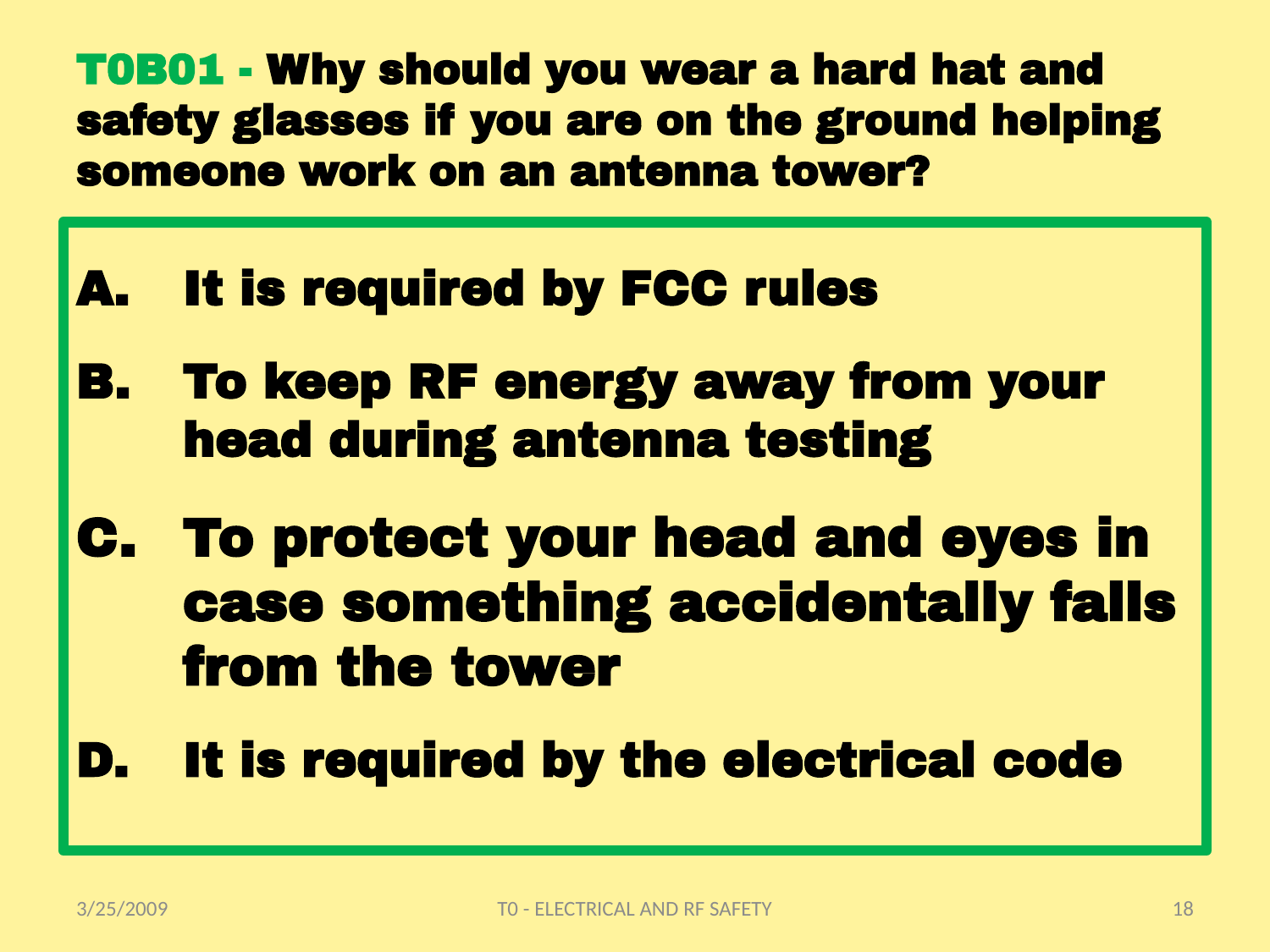

# T0B01 - Why should you wear a hard hat and safety glasses if you are on the ground helping someone work on an antenna tower?

It is required by FCC rules

To keep RF energy away from your head during antenna testing

To protect your head and eyes in case something accidentally falls from the tower

It is required by the electrical code

3/25/2009
T0 - ELECTRICAL AND RF SAFETY
18